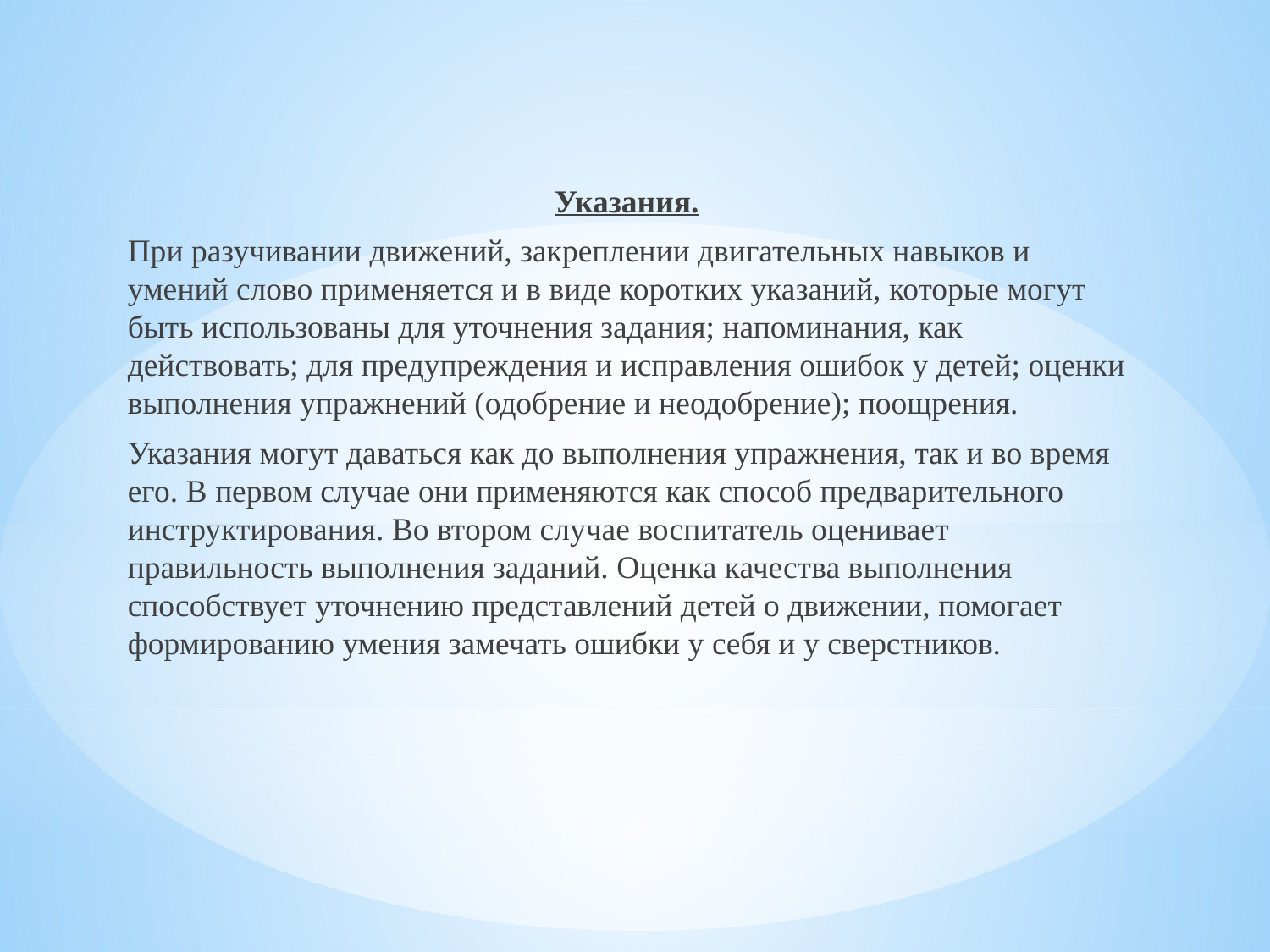

Указания.
При разучивании движений, закреплении двигательных навыков и умений слово применяется и в виде коротких указаний, которые могут быть использованы для уточнения задания; напоминания, как действовать; для предупреждения и исправления ошибок у детей; оценки выполнения упражнений (одобрение и неодобрение); поощрения.
Указания могут даваться как до выполнения упражнения, так и во время его. В первом случае они применяются как способ предварительного инструктирования. Во втором случае воспитатель оценивает правильность выполнения заданий. Оценка качества выполнения способствует уточнению представлений детей о движении, помогает формированию умения замечать ошибки у себя и у сверстников.